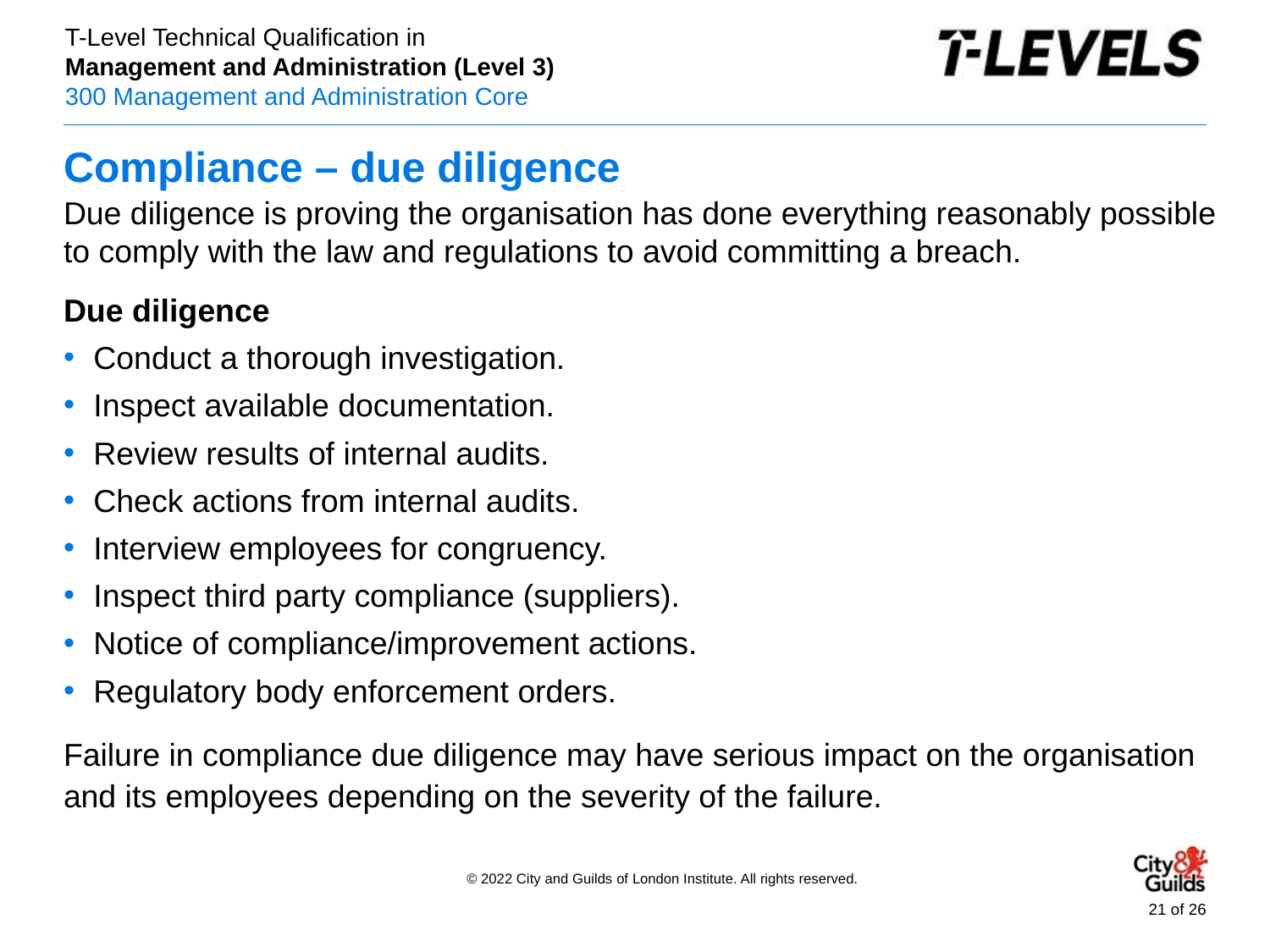

# Compliance – due diligence
Due diligence is proving the organisation has done everything reasonably possible to comply with the law and regulations to avoid committing a breach.

Due diligence
Conduct a thorough investigation.
Inspect available documentation.
Review results of internal audits.
Check actions from internal audits.
Interview employees for congruency.
Inspect third party compliance (suppliers).
Notice of compliance/improvement actions.
Regulatory body enforcement orders.

Failure in compliance due diligence may have serious impact on the organisation and its employees depending on the severity of the failure.